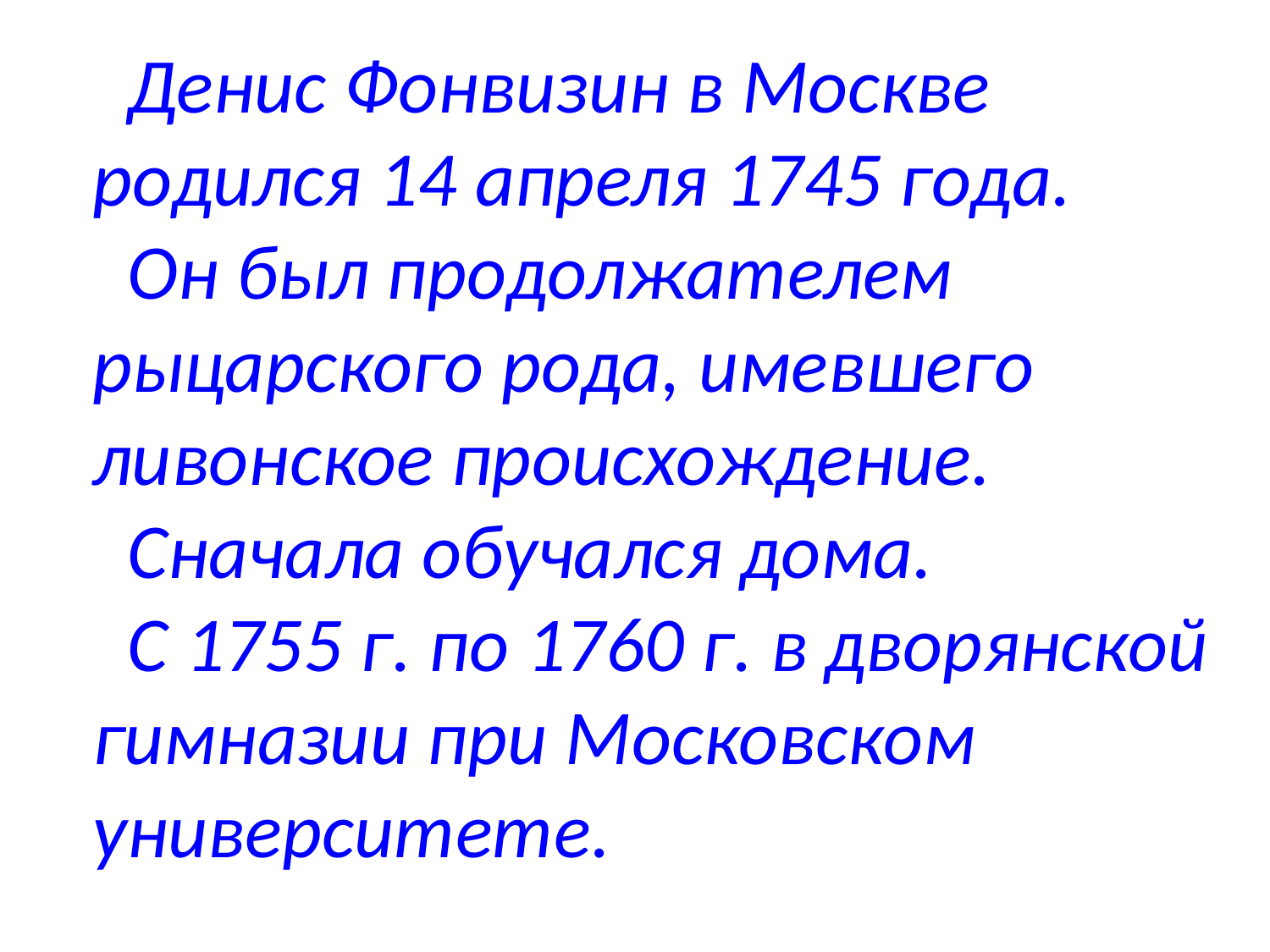

Денис Фонвизин в Москве
родился 14 апреля 1745 года.
  Он был продолжателем рыцарского рода, имевшего ливонское происхождение.
  Сначала обучался дома.
  С 1755 г. по 1760 г. в дворянской гимназии при Московском университете.